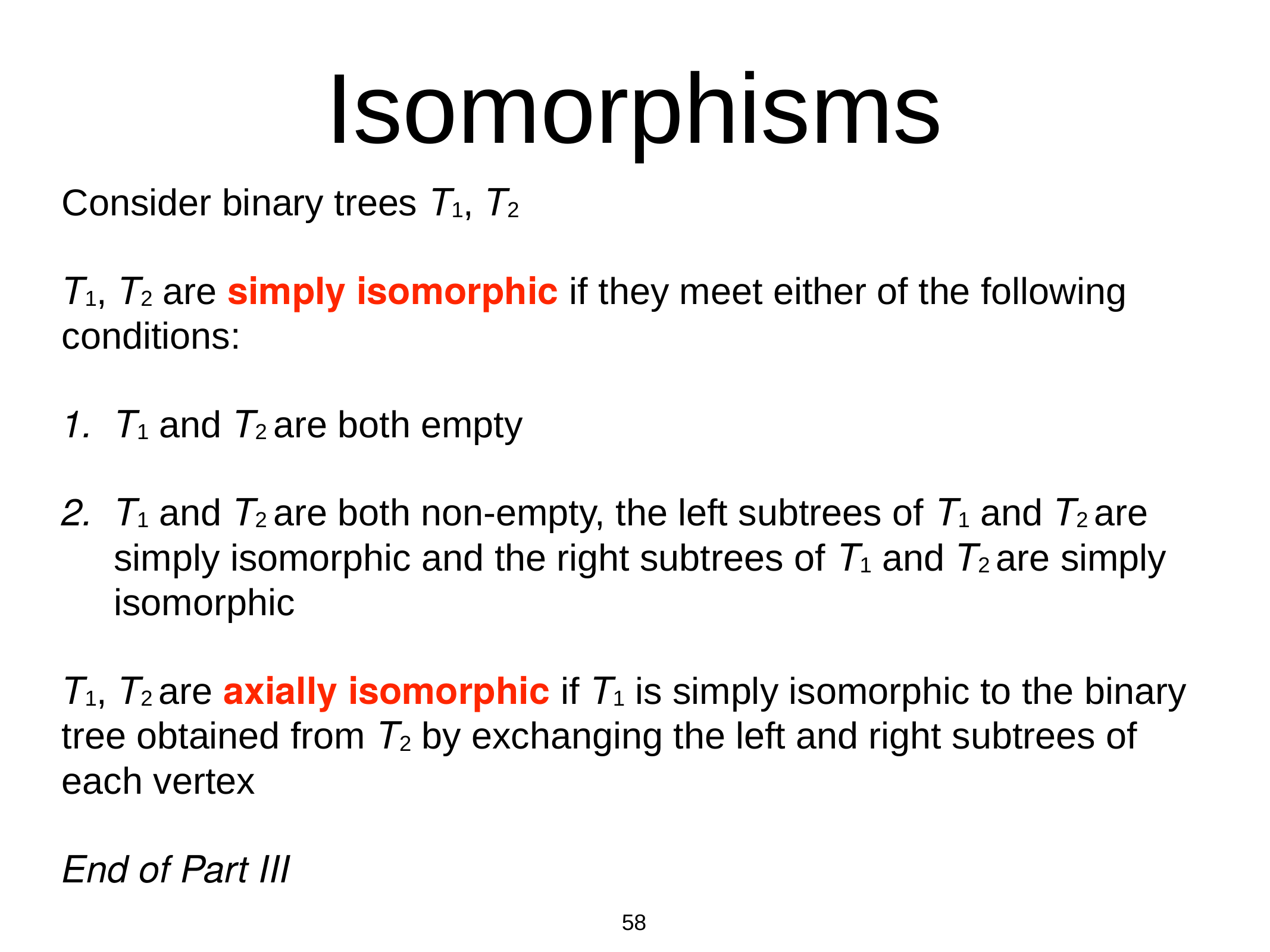

58
# Isomorphisms
Consider binary trees T1, T2
T1, T2 are simply isomorphic if they meet either of the following conditions:
T1 and T2 are both empty
T1 and T2 are both non-empty, the left subtrees of T1 and T2 are simply isomorphic and the right subtrees of T1 and T2 are simply isomorphic
T1, T2 are axially isomorphic if T1 is simply isomorphic to the binary tree obtained from T2 by exchanging the left and right subtrees of each vertex
End of Part III